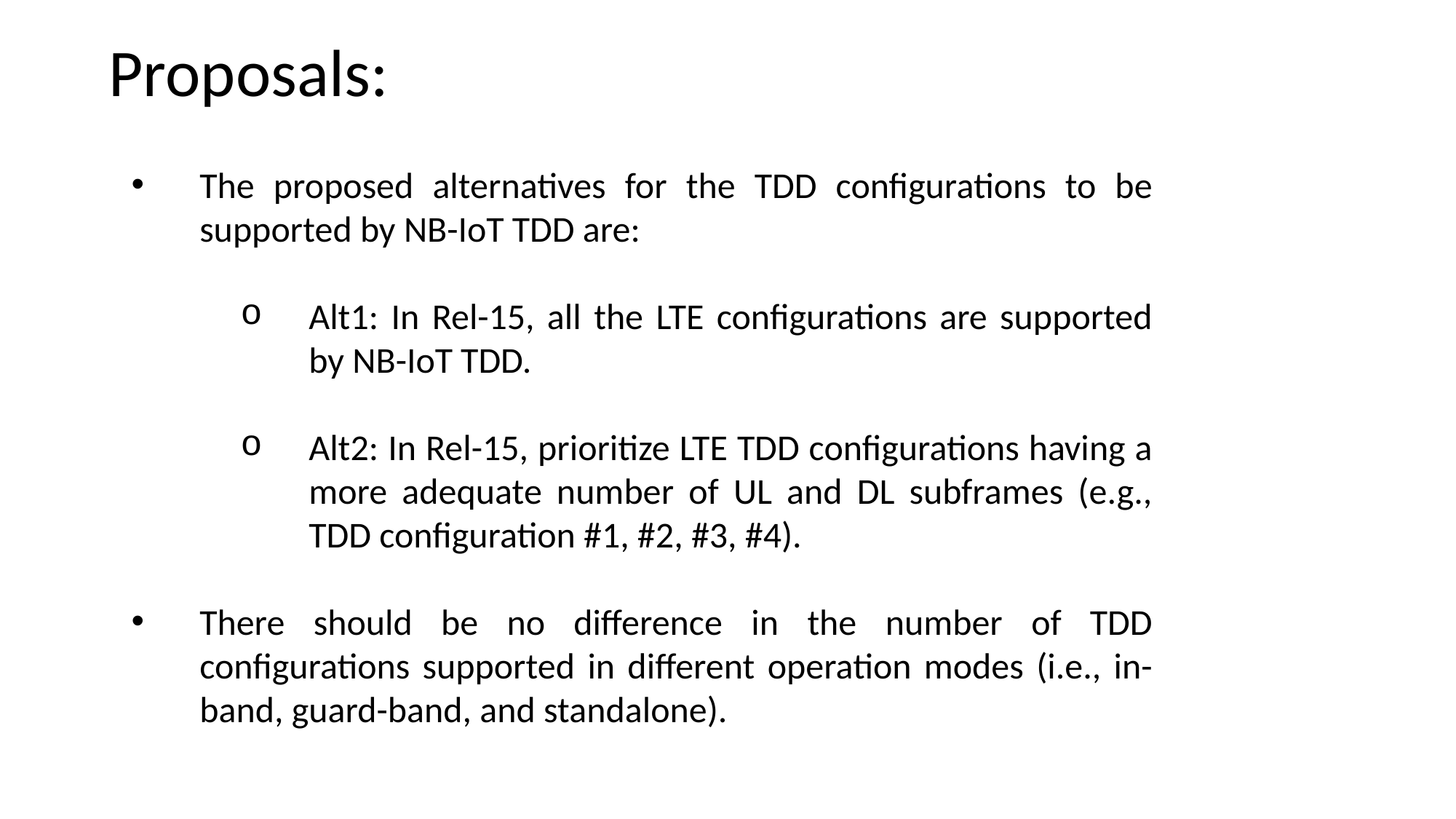

Proposals:
The proposed alternatives for the TDD configurations to be supported by NB-IoT TDD are:

Alt1: In Rel-15, all the LTE configurations are supported by NB-IoT TDD.

Alt2: In Rel-15, prioritize LTE TDD configurations having a more adequate number of UL and DL subframes (e.g., TDD configuration #1, #2, #3, #4).

There should be no difference in the number of TDD configurations supported in different operation modes (i.e., in-band, guard-band, and standalone).